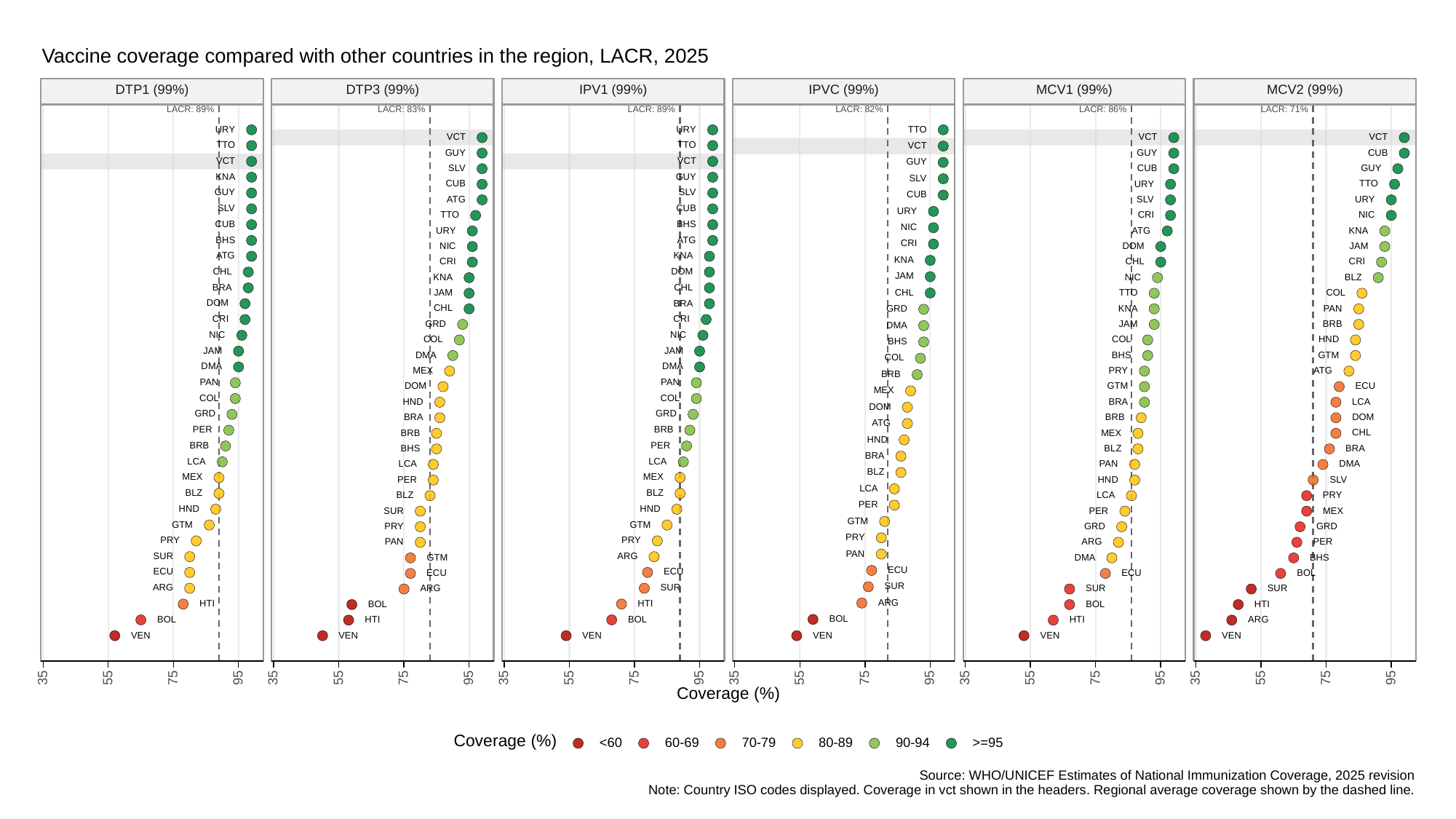

Vaccine coverage compared with other countries in the region, LACR, 2025

DTP1 (99%)
DTP3 (99%)
IPV1 (99%)
IPVC (99%)
MCV1 (99%)
MCV2 (99%)

LACR: 89%
LACR: 83%
LACR: 89%
LACR: 82%
LACR: 86%
LACR: 71%

TTO
URY
URY

VCT
VCT
VCT

TTO
TTO
VCT

GUY
GUY
CUB

VCT
VCT
GUY

SLV
CUB
GUY

GUY
KNA
SLV

TTO
CUB
URY

GUY
SLV

CUB

ATG
SLV
URY

SLV
CUB

URY

TTO
CRI
NIC

CUB
BHS

NIC

ATG
URY
KNA

BHS
ATG

CRI

DOM
NIC
JAM

ATG
KNA

KNA
CRI
CHL
CRI

DOM
CHL

JAM
NIC
KNA
BLZ

CHL
BRA

CHL
TTO
COL
JAM

DOM
BRA

CHL
KNA
PAN
GRD

CRI
CRI

GRD
JAM
BRB
DMA

NIC
NIC

COL
COL
HND

BHS

JAM
JAM

BHS
GTM
DMA

COL

DMA
DMA

ATG
MEX
PRY

BRB

PAN
PAN

DOM
GTM
ECU

MEX

COL
COL

LCA
HND
BRA

DOM

GRD
GRD

DOM
BRA
BRB

ATG

PER
BRB

CHL
BRB
MEX

HND

BRB
PER

BHS
BLZ
BRA

BRA

LCA
LCA

LCA
PAN
DMA

BLZ

MEX
MEX

SLV
PER
HND

LCA

BLZ
BLZ

LCA
BLZ
PRY

PER

HND
HND

SUR
PER
MEX

GTM

GTM
GTM

GRD
GRD
PRY

PRY

PRY
PRY
ARG
PAN
PER

PAN

SUR
ARG
GTM
BHS
DMA

ECU

ECU
ECU
BOL
ECU
ECU

SUR

ARG
SUR
ARG
SUR
SUR

ARG
HTI
HTI
BOL
BOL
HTI

BOL
BOL
BOL
ARG
HTI
HTI

VEN
VEN
VEN
VEN
VEN
VEN

35
35
35
35
35
35
95
95
95
95
95
95
75
75
75
75
75
75
55
55
55
55
55
55
Coverage (%)
Coverage (%)

<60
60-69
70-79
80-89
90-94
>=95
Source: WHO/UNICEF Estimates of National Immunization Coverage, 2025 revision
Note: Country ISO codes displayed. Coverage in vct shown in the headers. Regional average coverage shown by the dashed line.